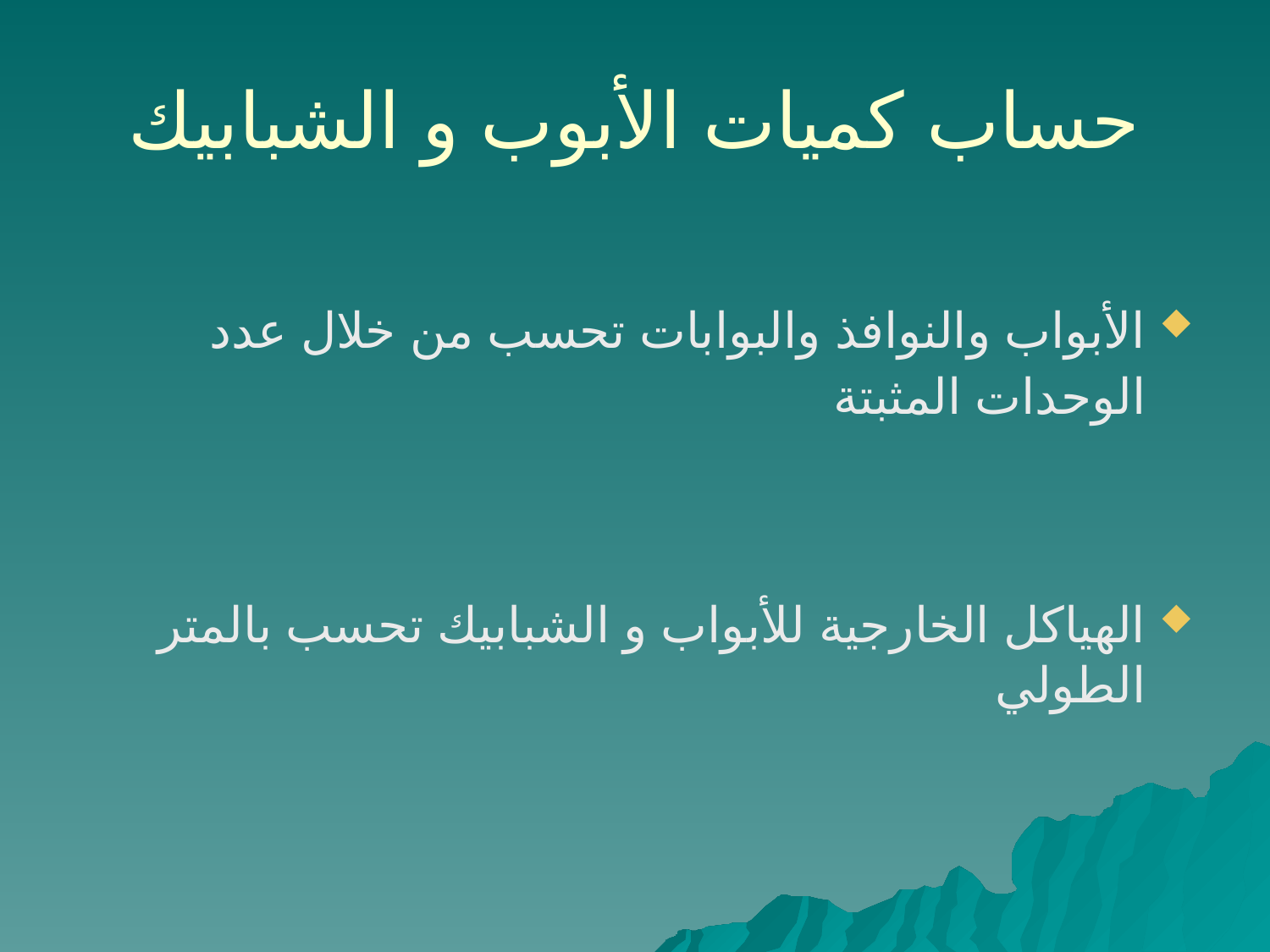

# حساب كميات الأبوب و الشبابيك

الأبواب والنوافذ والبوابات تحسب من خلال عدد الوحدات المثبتة

الهياكل الخارجية للأبواب و الشبابيك تحسب بالمتر الطولي